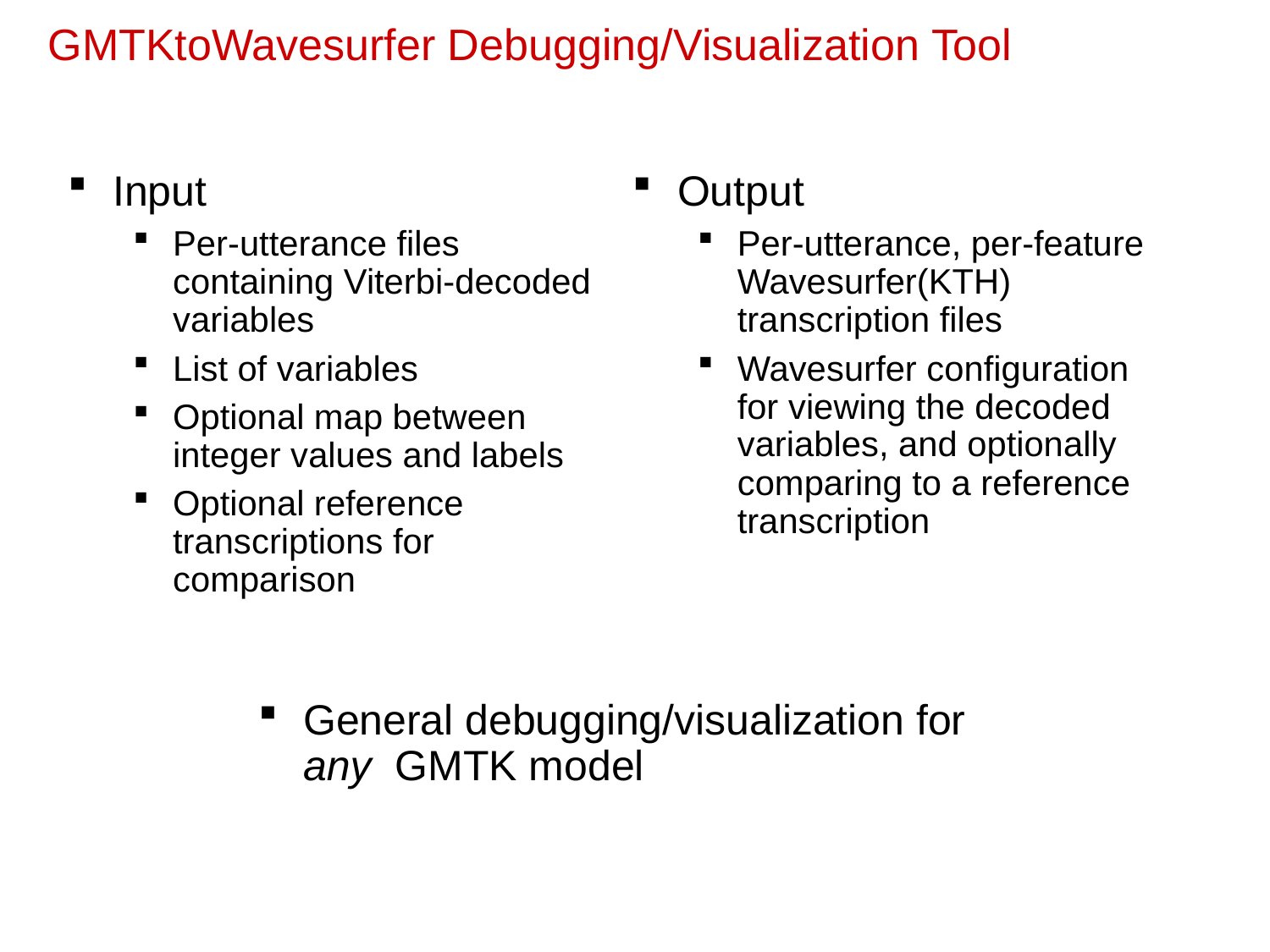

# GMTKtoWavesurfer Debugging/Visualization Tool
Input
Per-utterance files containing Viterbi-decoded variables
List of variables
Optional map between integer values and labels
Optional reference transcriptions for comparison
Output
Per-utterance, per-feature Wavesurfer(KTH) transcription files
Wavesurfer configuration for viewing the decoded variables, and optionally comparing to a reference transcription
General debugging/visualization for any  GMTK model